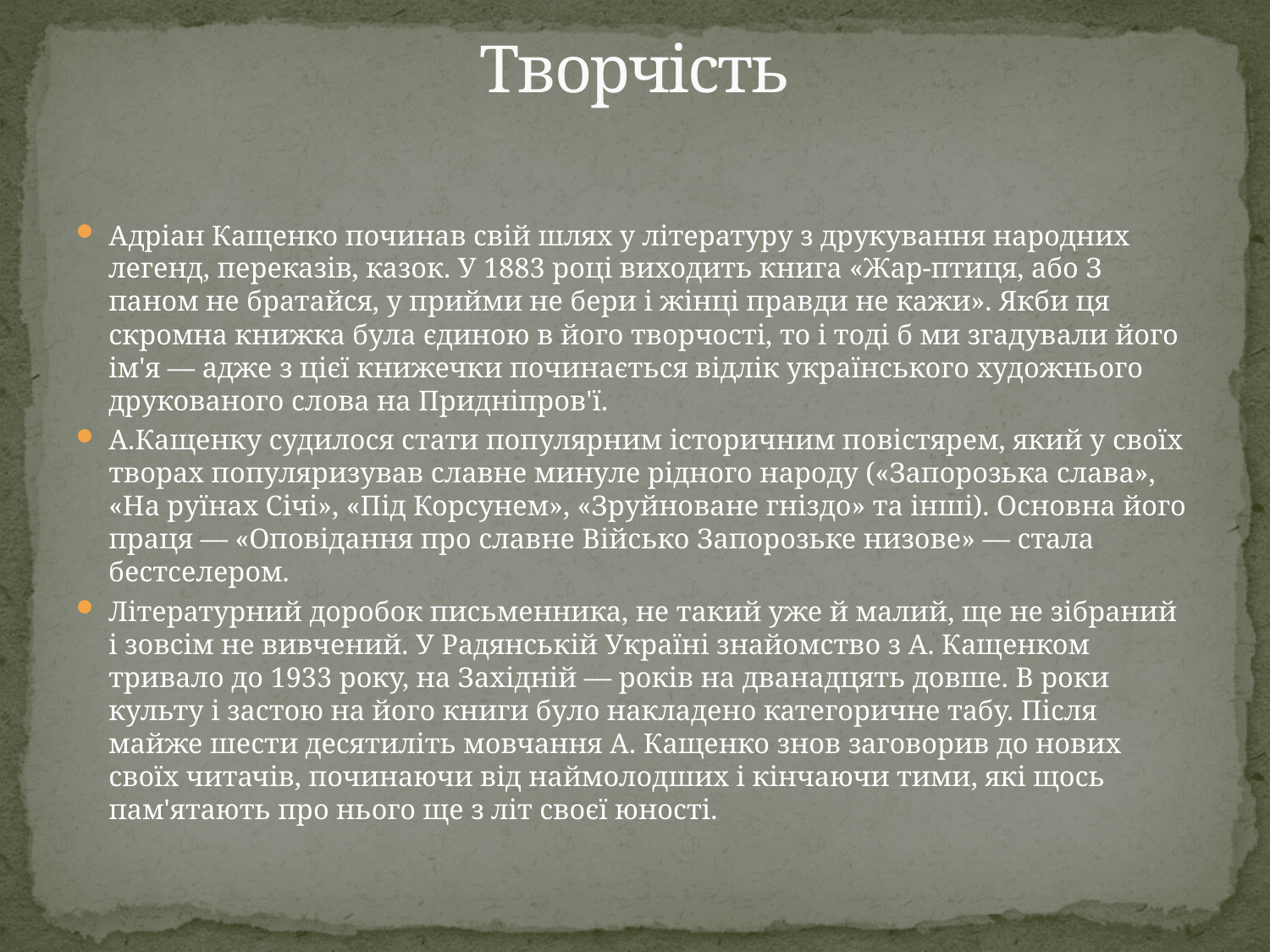

# Творчість
Адріан Кащенко починав свій шлях у літературу з друкування народних легенд, переказів, казок. У 1883 році виходить книга «Жар-птиця, або З паном не братайся, у прийми не бери і жінці правди не кажи». Якби ця скромна книжка була єдиною в його творчості, то і тоді б ми згадували його ім'я — адже з цієї книжечки починається відлік українського художнього друкованого слова на Придніпров'ї.
А.Кащенку судилося стати популярним історичним повістярем, який у своїх творах популяризував славне минуле рідного народу («Запорозька слава», «На руїнах Січі», «Під Корсунем», «Зруйноване гніздо» та інші). Основна його праця — «Оповідання про славне Військо Запорозьке низове» — стала бестселером.
Літературний доробок письменника, не такий уже й малий, ще не зібраний і зовсім не вивчений. У Радянській Україні знайомство з А. Кащенком тривало до 1933 року, на Західній — років на дванадцять довше. В роки культу і застою на його книги було накладено категоричне табу. Після майже шести десятиліть мовчання А. Кащенко знов заговорив до нових своїх читачів, починаючи від наймолодших і кінчаючи тими, які щось пам'ятають про нього ще з літ своєї юності.